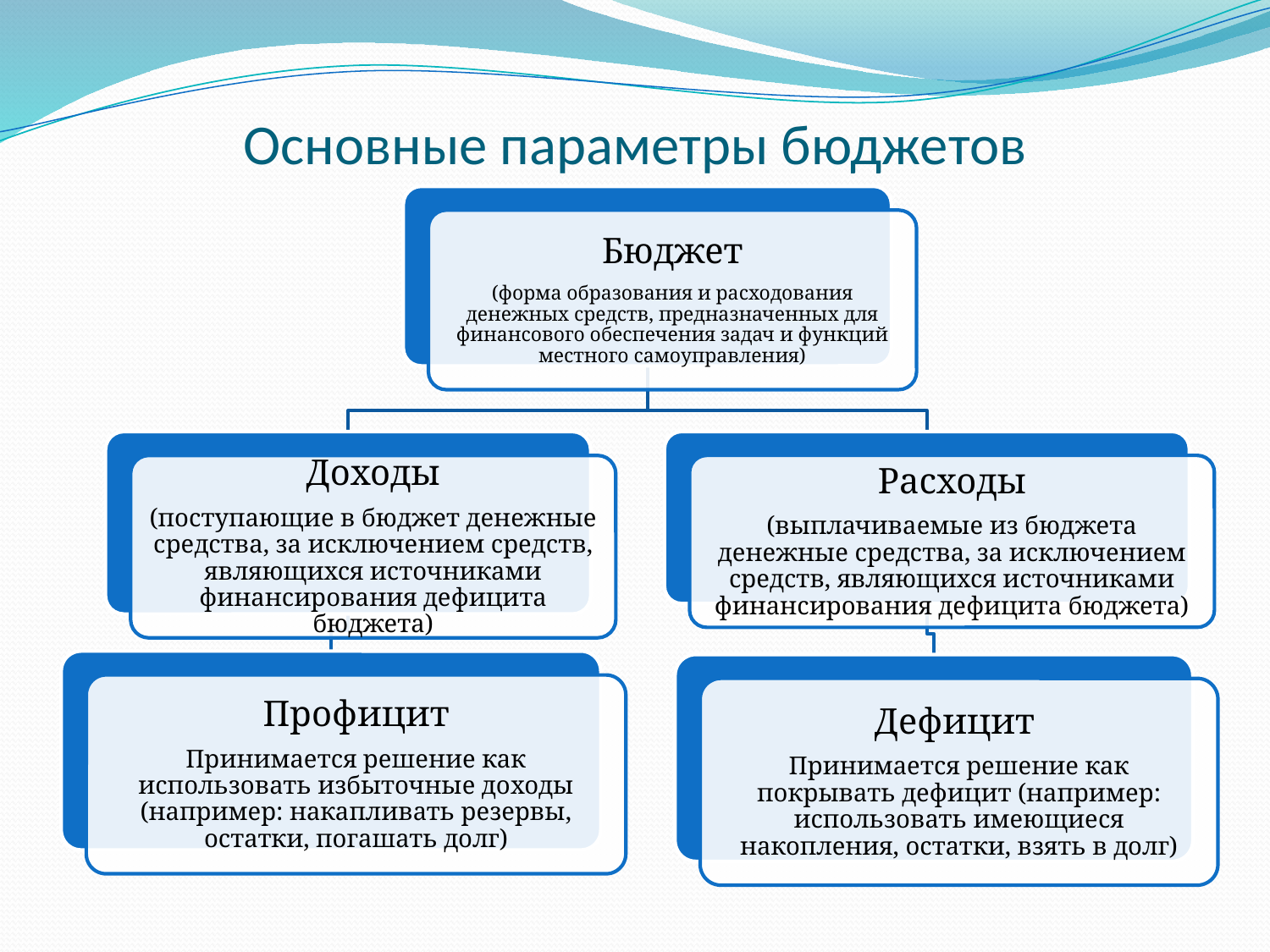

# Основные параметры бюджетов
Бюджет
(форма образования и расходования денежных средств, предназначенных для финансового обеспечения задач и функций местного самоуправления)
Доходы
(поступающие в бюджет денежные средства, за исключением средств, являющихся источниками финансирования дефицита бюджета)
Профицит
Принимается решение как использовать избыточные доходы (например: накапливать резервы, остатки, погашать долг)
Расходы
(выплачиваемые из бюджета денежные средства, за исключением средств, являющихся источниками финансирования дефицита бюджета)
Дефицит
Принимается решение как покрывать дефицит (например: использовать имеющиеся накопления, остатки, взять в долг)